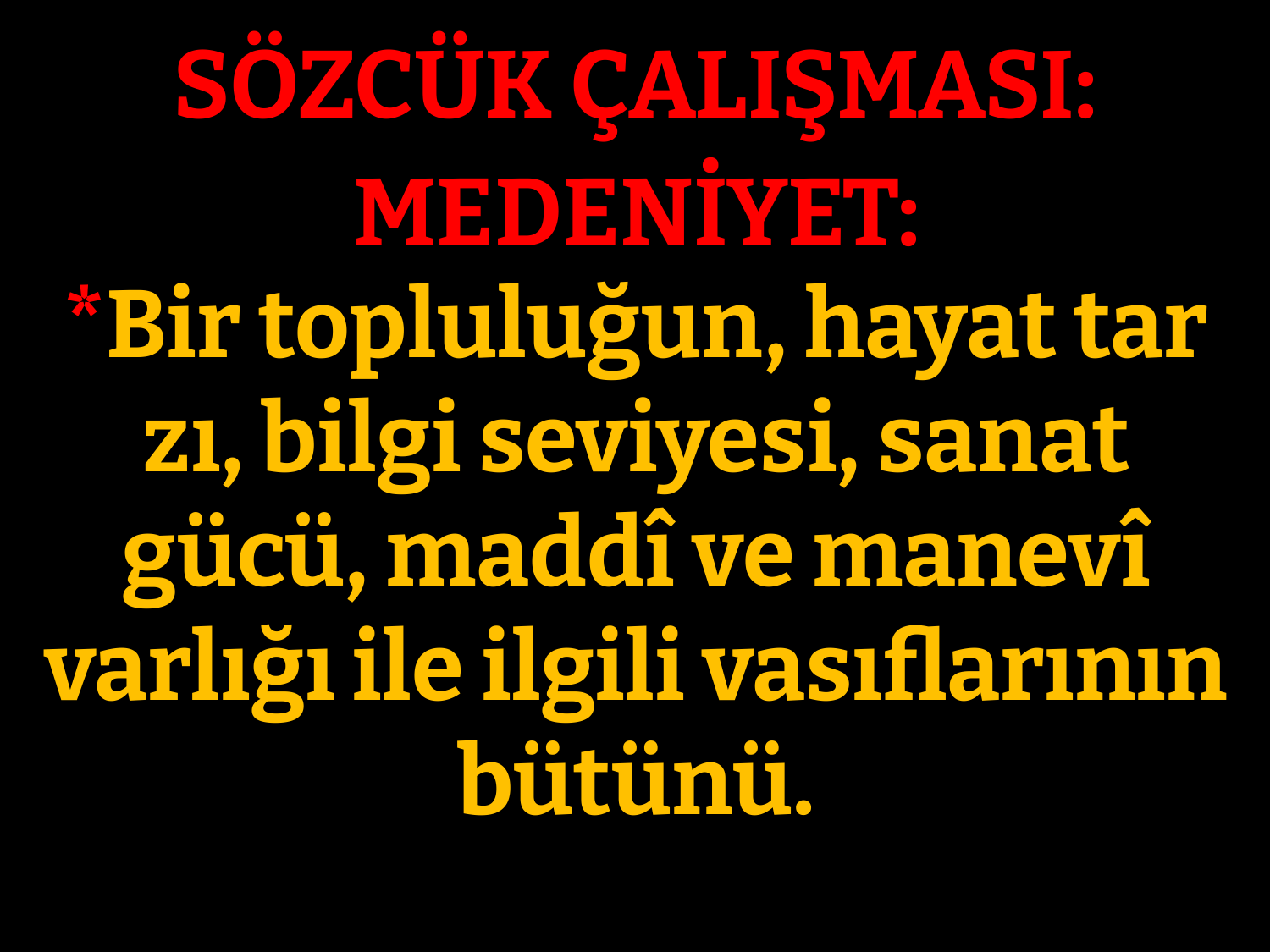

SÖZCÜK ÇALIŞMASI:
MEDENİYET:
*Bir topluluğun, hayat tar­zı, bilgi seviyesi, sanat gücü, maddî ve mane­vî varlığı ile ilgili vasıflarının bütünü.